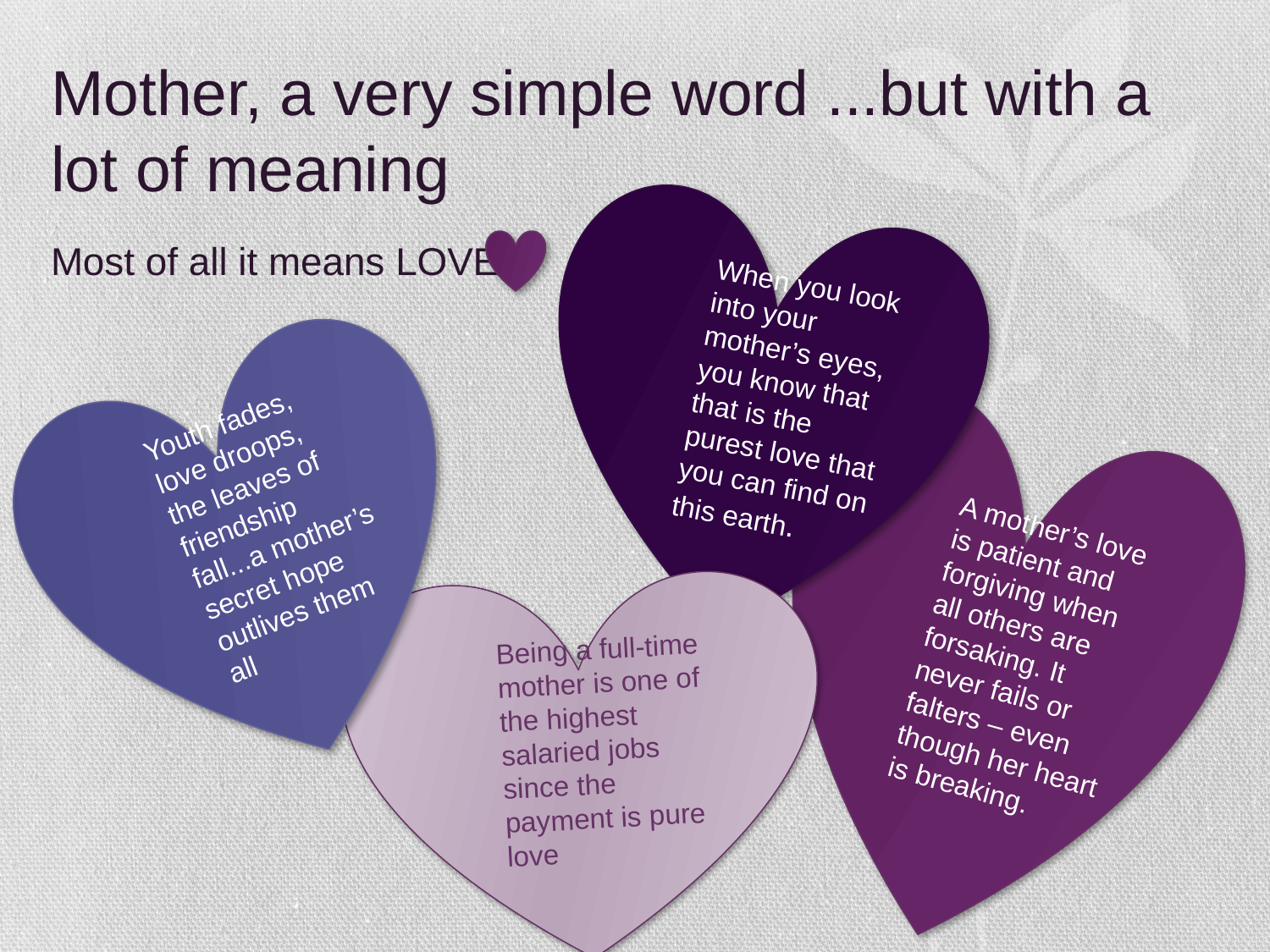

# Mother, a very simple word ...but with a lot of meaning
When you look into your mother’s eyes, you know that that is the purest love that you can find on this earth.
Most of all it means LOVE

Youth fades, love droops, the leaves of friendship fall...a mother’s secret hope outlives them all
A mother’s love is patient and forgiving when all others are forsaking. It never fails or falters – even though her heart is breaking.
Being a full-time mother is one of the highest salaried jobs since the payment is pure love